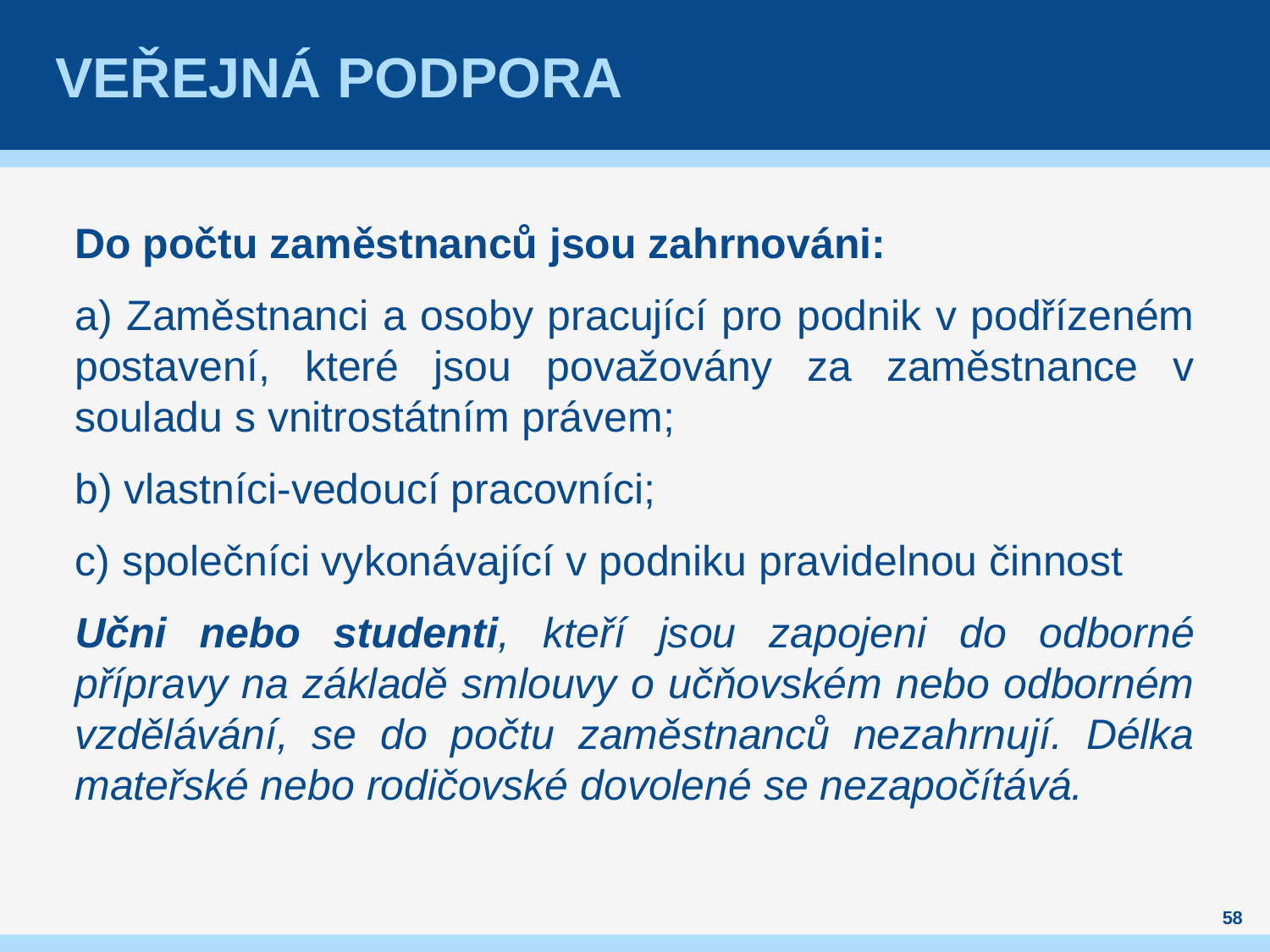

# Veřejná podpora
Do počtu zaměstnanců jsou zahrnováni:
a) Zaměstnanci a osoby pracující pro podnik v podřízeném postavení, které jsou považovány za zaměstnance v souladu s vnitrostátním právem;
b) vlastníci-vedoucí pracovníci;
c) společníci vykonávající v podniku pravidelnou činnost
Učni nebo studenti, kteří jsou zapojeni do odborné přípravy na základě smlouvy o učňovském nebo odborném vzdělávání, se do počtu zaměstnanců nezahrnují. Délka mateřské nebo rodičovské dovolené se nezapočítává.
58